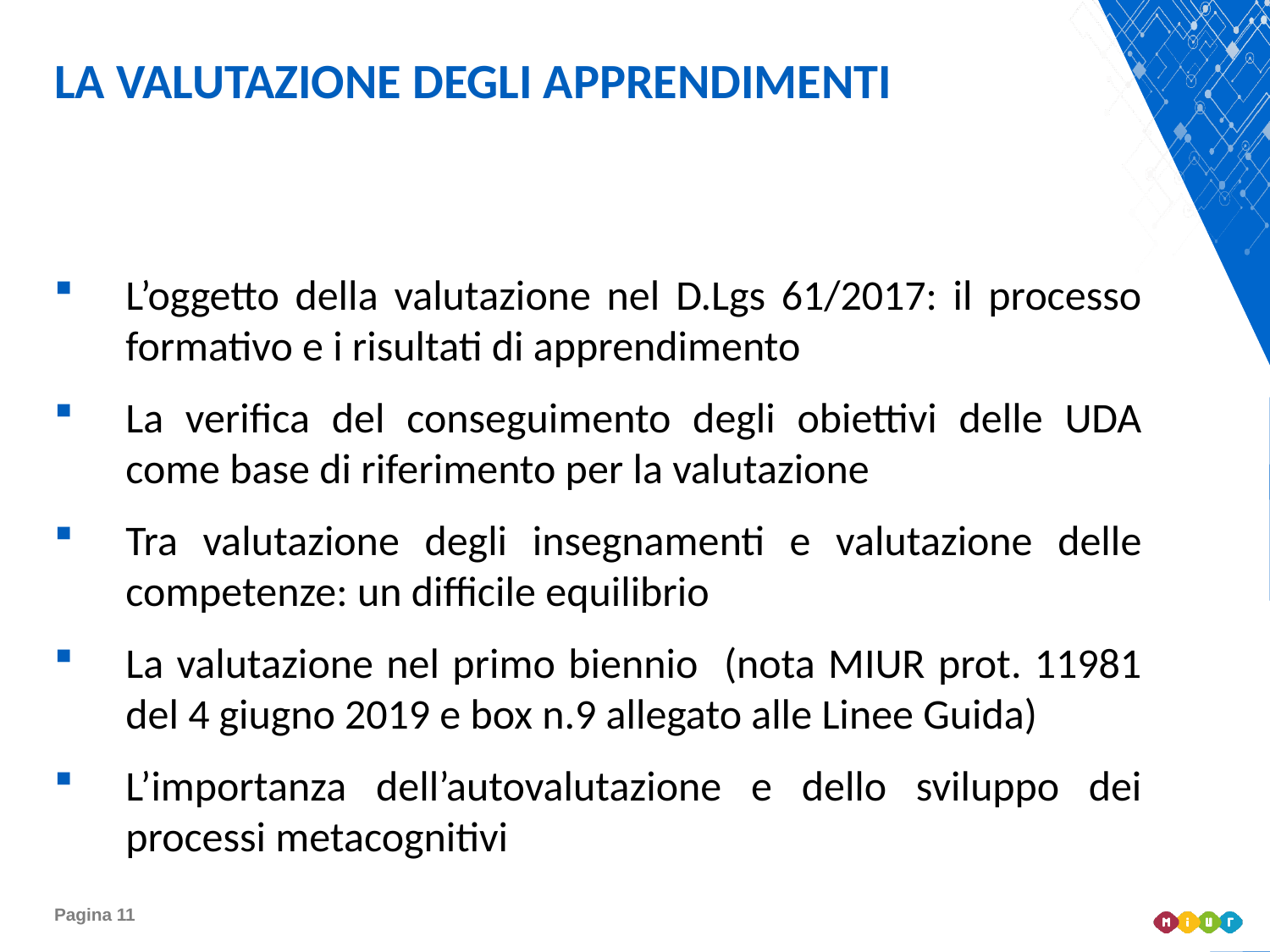

LA VALUTAZIONE DEGLI APPRENDIMENTI
L’oggetto della valutazione nel D.Lgs 61/2017: il processo formativo e i risultati di apprendimento
La verifica del conseguimento degli obiettivi delle UDA come base di riferimento per la valutazione
Tra valutazione degli insegnamenti e valutazione delle competenze: un difficile equilibrio
La valutazione nel primo biennio  (nota MIUR prot. 11981 del 4 giugno 2019 e box n.9 allegato alle Linee Guida)
L’importanza dell’autovalutazione e dello sviluppo dei processi metacognitivi